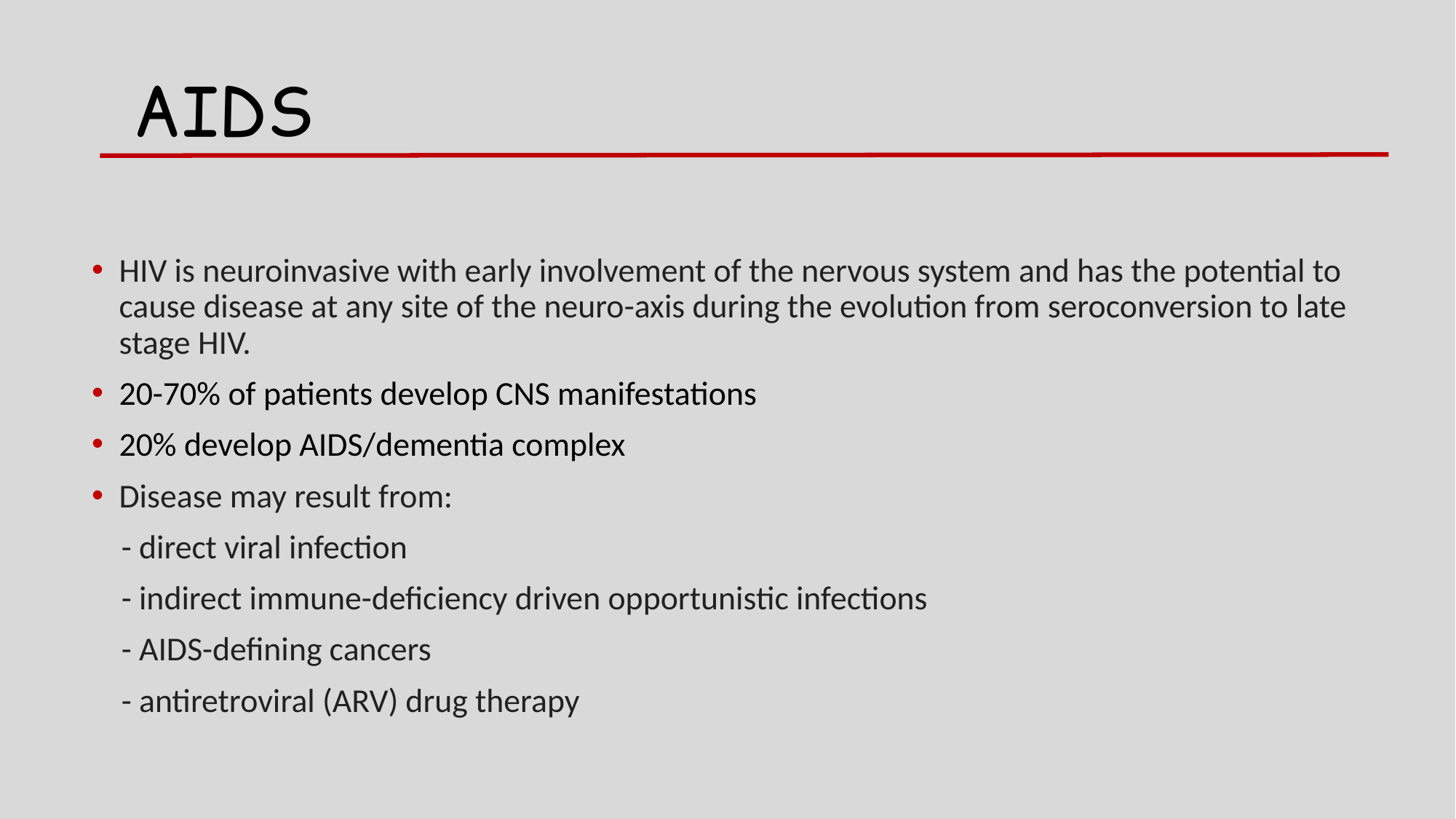

AIDS
HIV is neuroinvasive with early involvement of the nervous system and has the potential to cause disease at any site of the neuro-axis during the evolution from seroconversion to late stage HIV.
20-70% of patients develop CNS manifestations
20% develop AIDS/dementia complex
Disease may result from:
    - direct viral infection
    - indirect immune-deficiency driven opportunistic infections
    - AIDS-defining cancers
    - antiretroviral (ARV) drug therapy